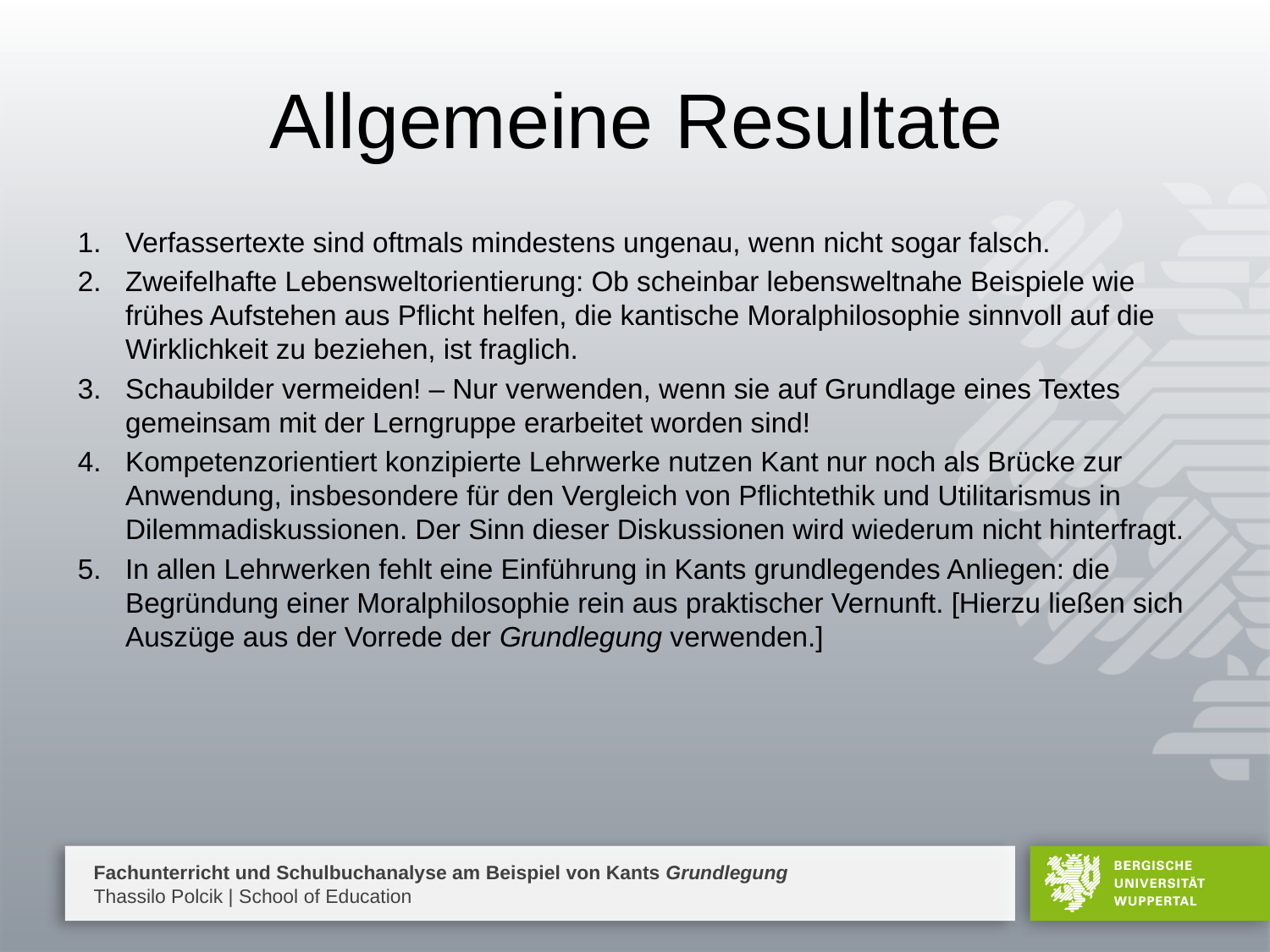

# Allgemeine Resultate
Verfassertexte sind oftmals mindestens ungenau, wenn nicht sogar falsch.
Zweifelhafte Lebensweltorientierung: Ob scheinbar lebensweltnahe Beispiele wie frühes Aufstehen aus Pflicht helfen, die kantische Moralphilosophie sinnvoll auf die Wirklichkeit zu beziehen, ist fraglich.
Schaubilder vermeiden! – Nur verwenden, wenn sie auf Grundlage eines Textes gemeinsam mit der Lerngruppe erarbeitet worden sind!
Kompetenzorientiert konzipierte Lehrwerke nutzen Kant nur noch als Brücke zur Anwendung, insbesondere für den Vergleich von Pflichtethik und Utilitarismus in Dilemmadiskussionen. Der Sinn dieser Diskussionen wird wiederum nicht hinterfragt.
In allen Lehrwerken fehlt eine Einführung in Kants grundlegendes Anliegen: die Begründung einer Moralphilosophie rein aus praktischer Vernunft. [Hierzu ließen sich Auszüge aus der Vorrede der Grundlegung verwenden.]